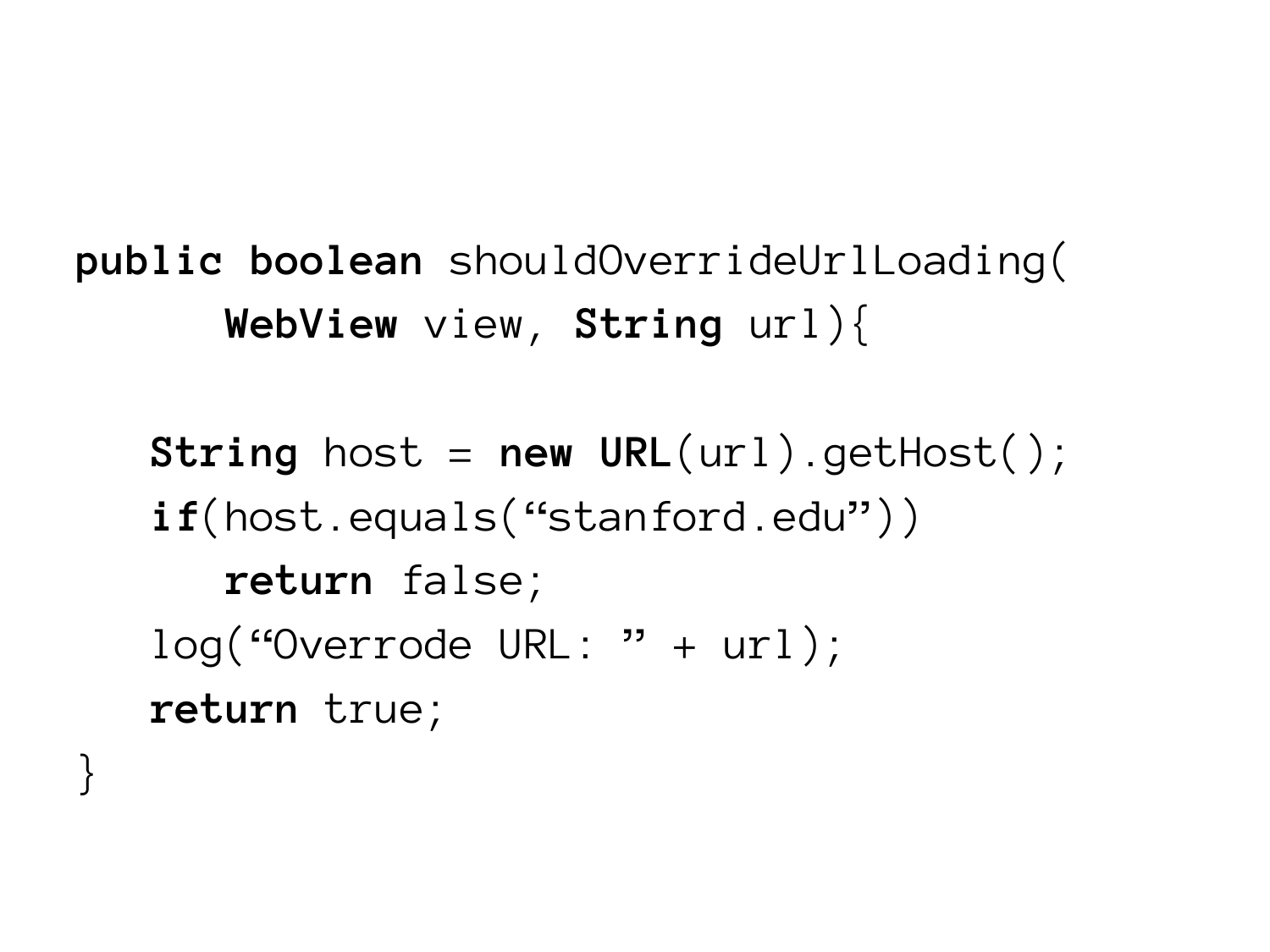

public boolean shouldOverrideUrlLoading(
      WebView view, String url){

   String host = new URL(url).getHost();
   if(host.equals(“stanford.edu”))
      return false;
   log(“Overrode URL: ” + url);
   return true;
}